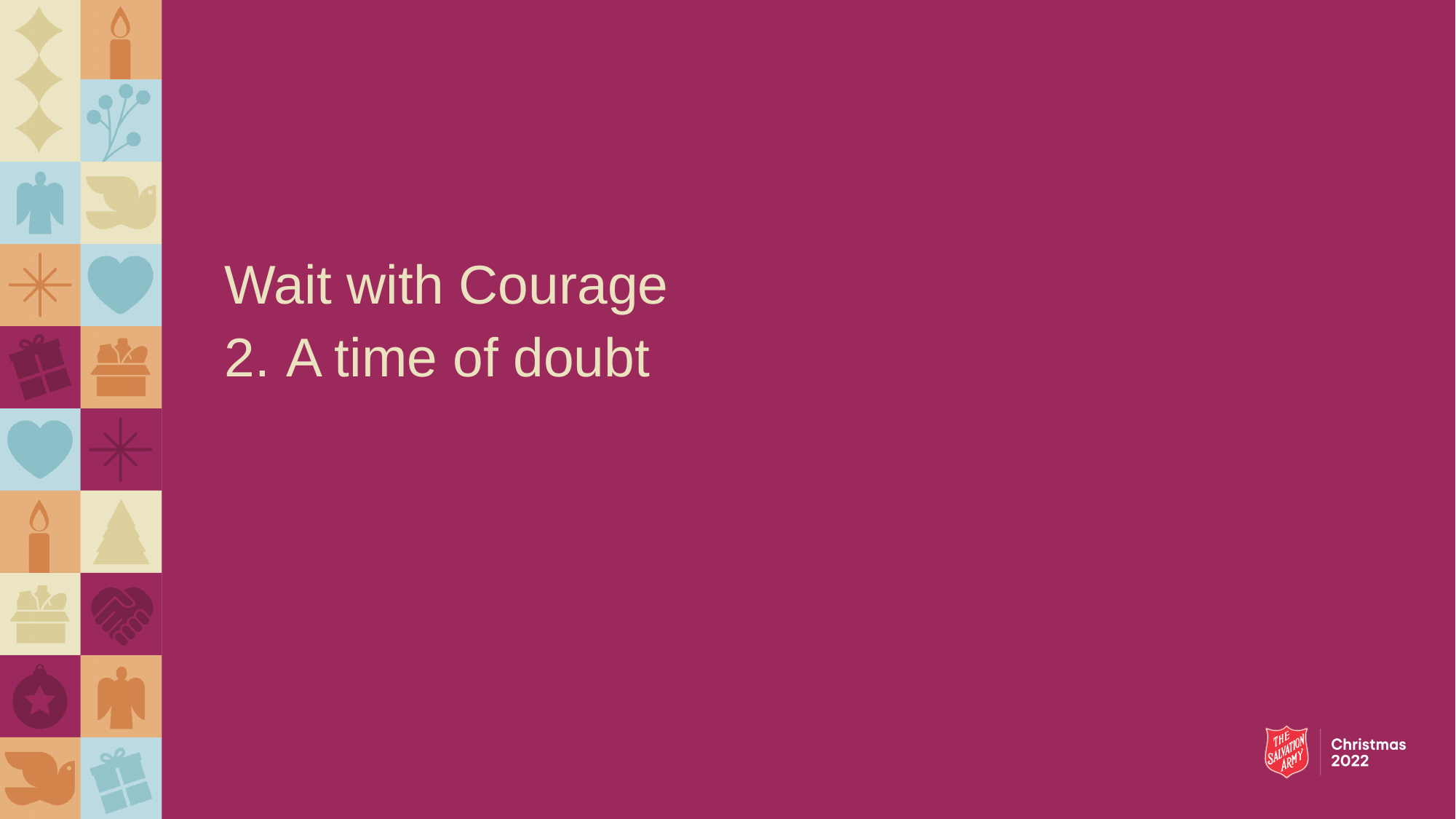

Wait with Courage
A time of doubt